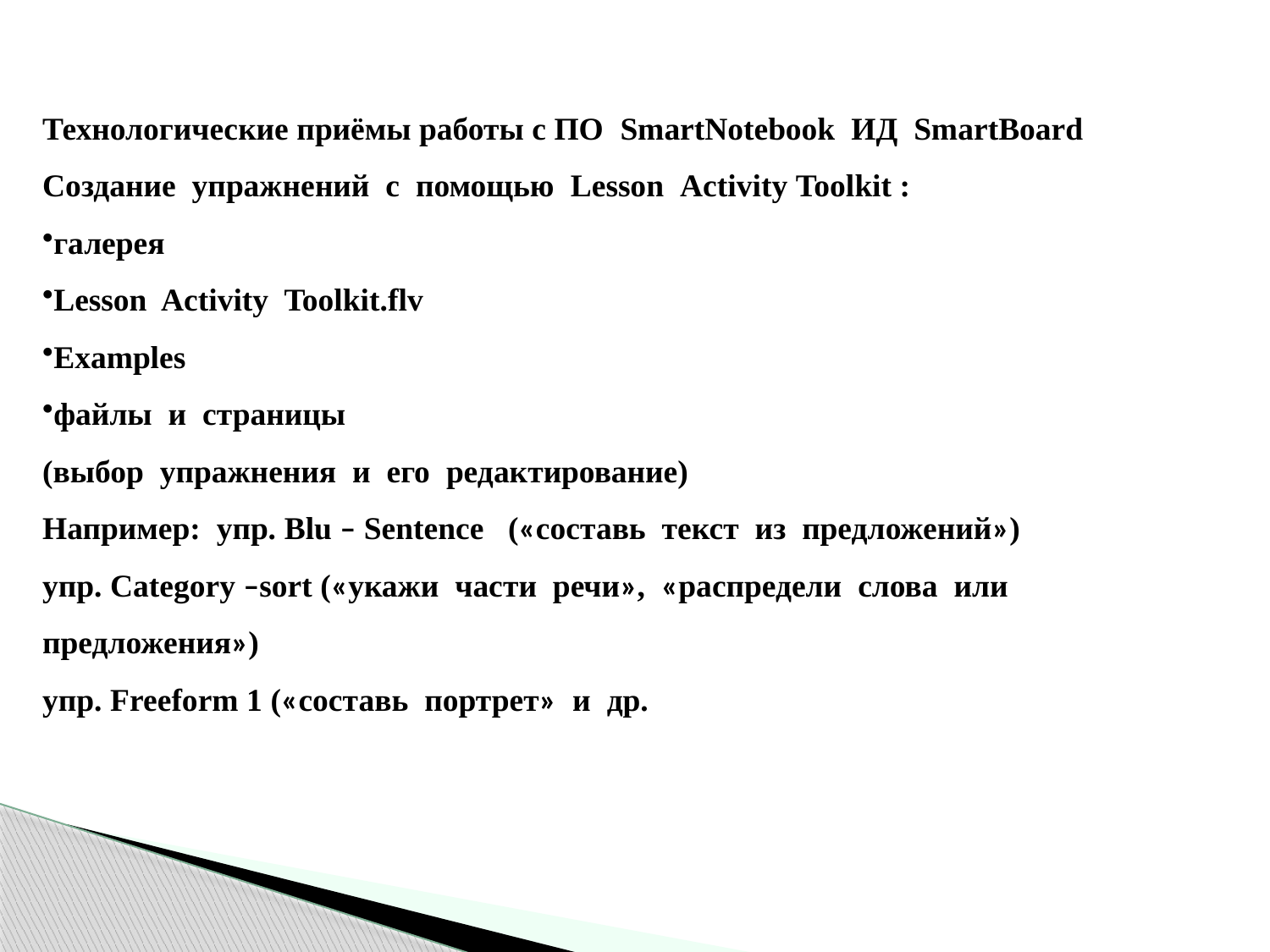

Технологические приёмы работы с ПО  SmartNotebook  ИД  SmartBoard
Создание  упражнений  с  помощью  Lesson  Activity Toolkit :
галерея
Lesson  Activity  Toolkit.flv
Examples
файлы  и  страницы
(выбор  упражнения  и  его  редактирование)
Например:  упр. Blu – Sentence   («составь  текст  из  предложений»)
упр. Category –sort («укажи  части  речи»,  «распредели  слова  или  предложения»)
упр. Freeform 1 («составь  портрет»  и  др.